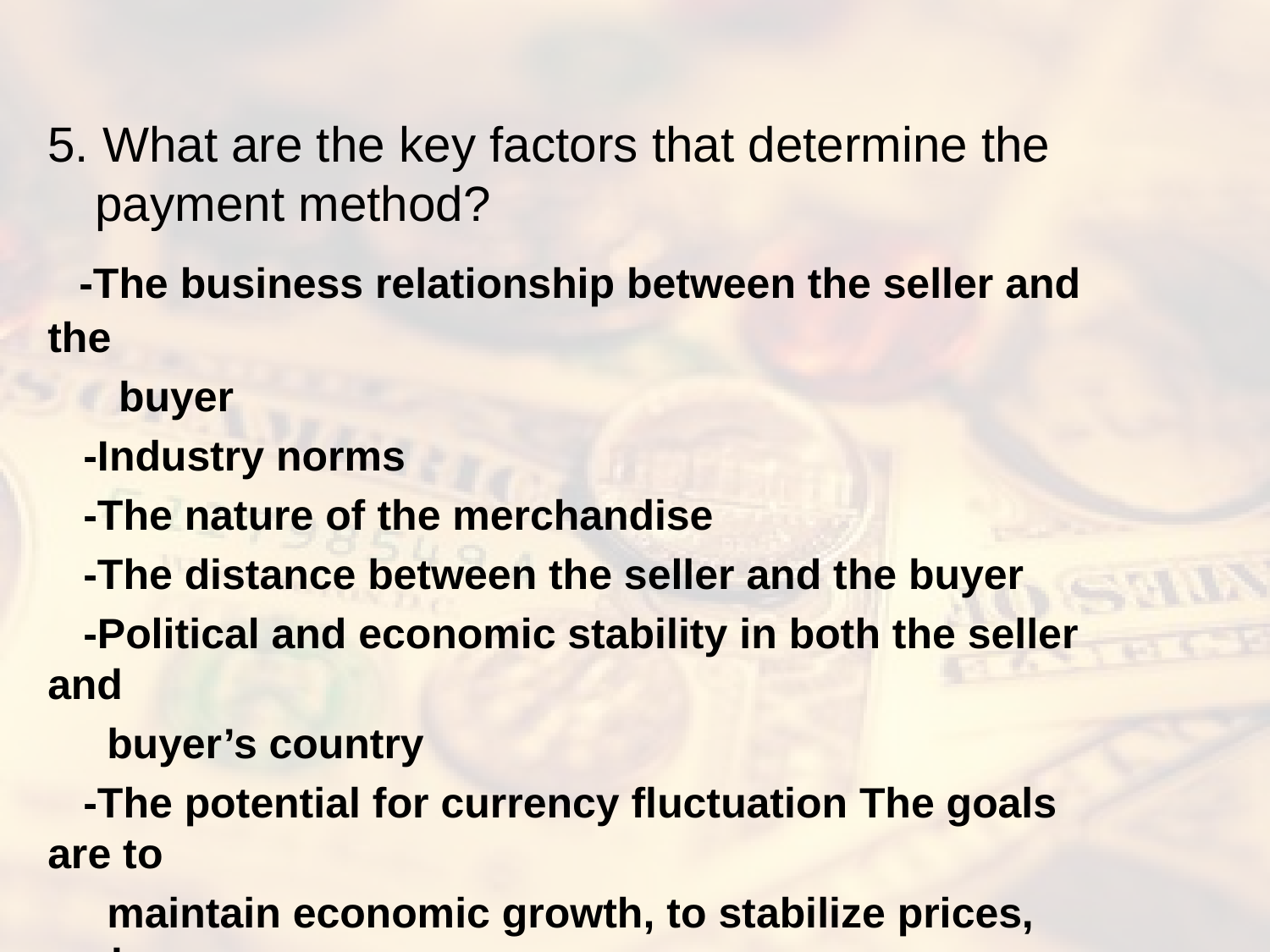

#
5. What are the key factors that determine the payment method?
  -The business relationship between the seller and the
      buyer
   -Industry norms
   -The nature of the merchandise
   -The distance between the seller and the buyer
   -Political and economic stability in both the seller and
     buyer’s country
   -The potential for currency fluctuation The goals are to
     maintain economic growth, to stabilize prices, and
     help international payments flow.